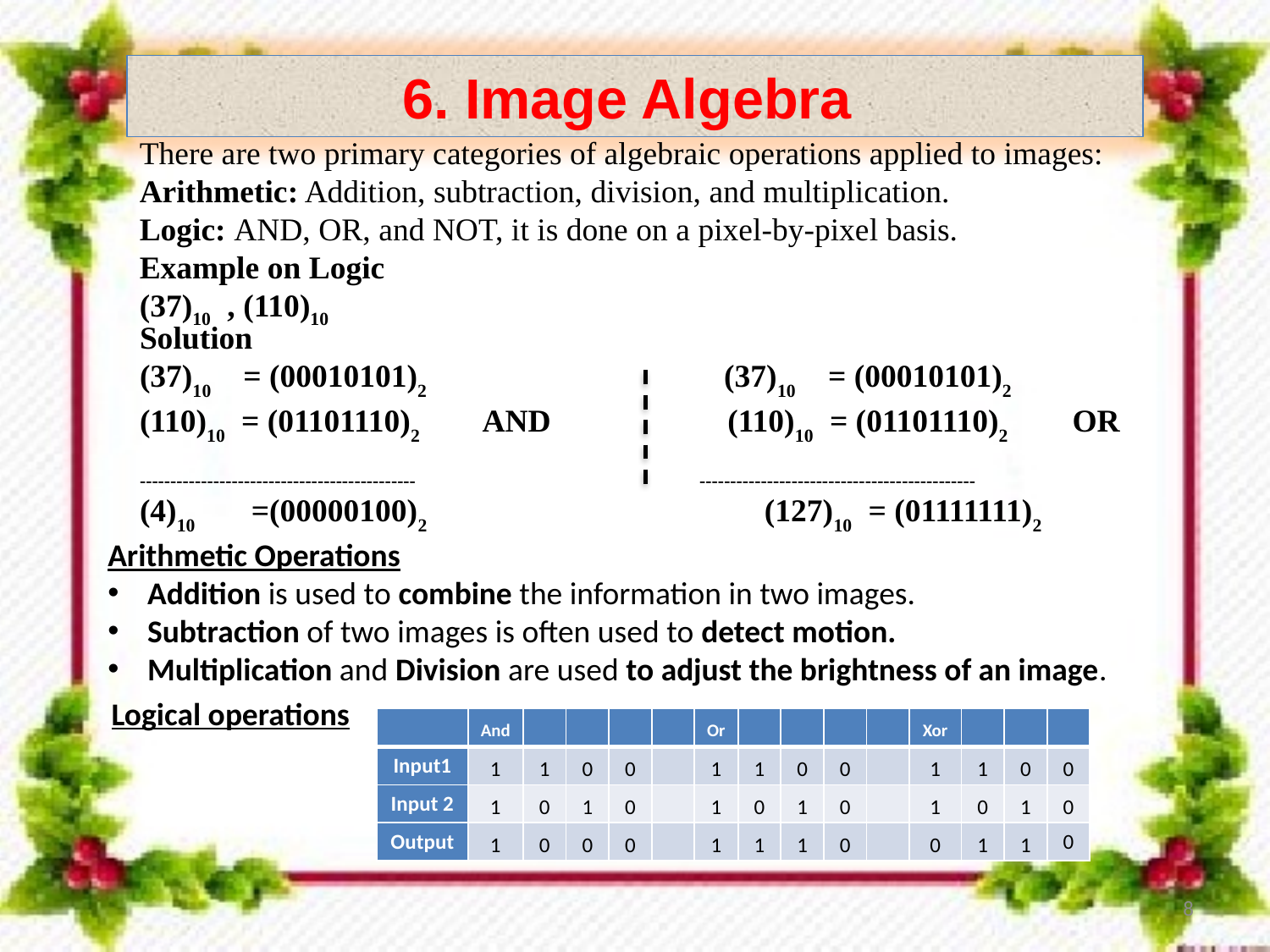

6. Image Algebra

There are two primary categories of algebraic operations applied to images:
Arithmetic: Addition, subtraction, division, and multiplication.
Logic: AND, OR, and NOT, it is done on a pixel-by-pixel basis.
Example on Logic
(37)10  , (110)10
Solution
(37)10    = (00010101)2                                     (37)10    = (00010101)2
(110)10  = (01101110)2        AND                      (110)10  = (01101110)2        OR
---------------------------------------------                                                             ---------------------------------------------
(4)10       =(00000100)2                                          (127)10  = (01111111)2
Arithmetic Operations
Addition is used to combine the information in two images.
Subtraction of two images is often used to detect motion.
Multiplication and Division are used to adjust the brightness of an image.
Logical operations
|  | And |  |  |  |  | Or |  |  |  |  | Xor |  |  |  |
| --- | --- | --- | --- | --- | --- | --- | --- | --- | --- | --- | --- | --- | --- | --- |
| Input1 | 1 | 1 | 0 | 0 |  | 1 | 1 | 0 | 0 |  | 1 | 1 | 0 | 0 |
| Input 2 | 1 | 0 | 1 | 0 |  | 1 | 0 | 1 | 0 |  | 1 | 0 | 1 | 0 |
| Output | 1 | 0 | 0 | 0 |  | 1 | 1 | 1 | 0 |  | 0 | 1 | 1 | 0 |
8